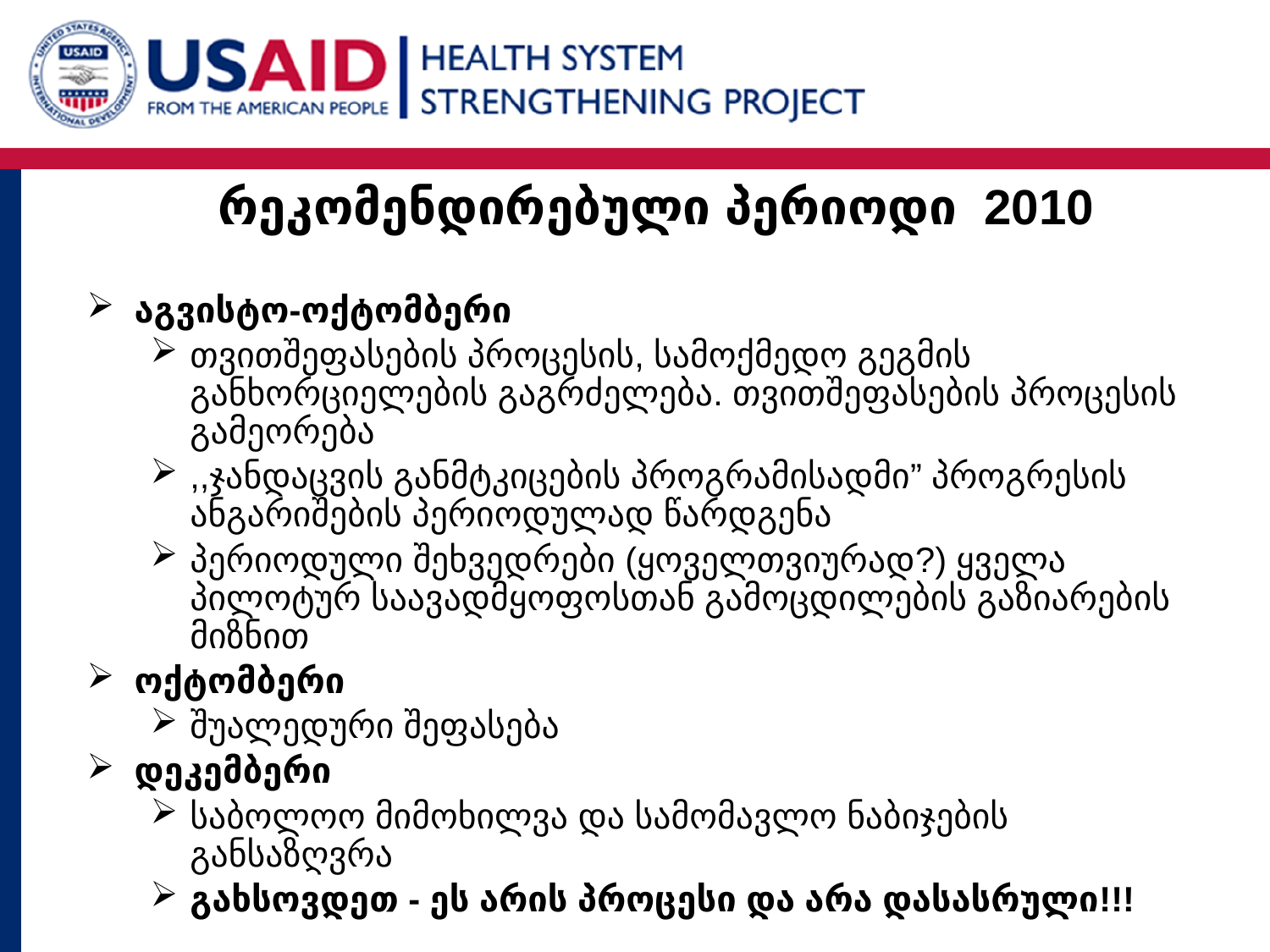

# რეკომენდირებული პერიოდი  2010
აგვისტო-ოქტომბერი
თვითშეფასების პროცესის, სამოქმედო გეგმის განხორციელების გაგრძელება. თვითშეფასების პროცესის გამეორება
,,ჯანდაცვის განმტკიცების პროგრამისადმი” პროგრესის ანგარიშების პერიოდულად წარდგენა
პერიოდული შეხვედრები (ყოველთვიურად?) ყველა პილოტურ საავადმყოფოსთან გამოცდილების გაზიარების მიზნით
ოქტომბერი
შუალედური შეფასება
დეკემბერი
საბოლოო მიმოხილვა და სამომავლო ნაბიჯების განსაზღვრა
გახსოვდეთ - ეს არის პროცესი და არა დასასრული!!!